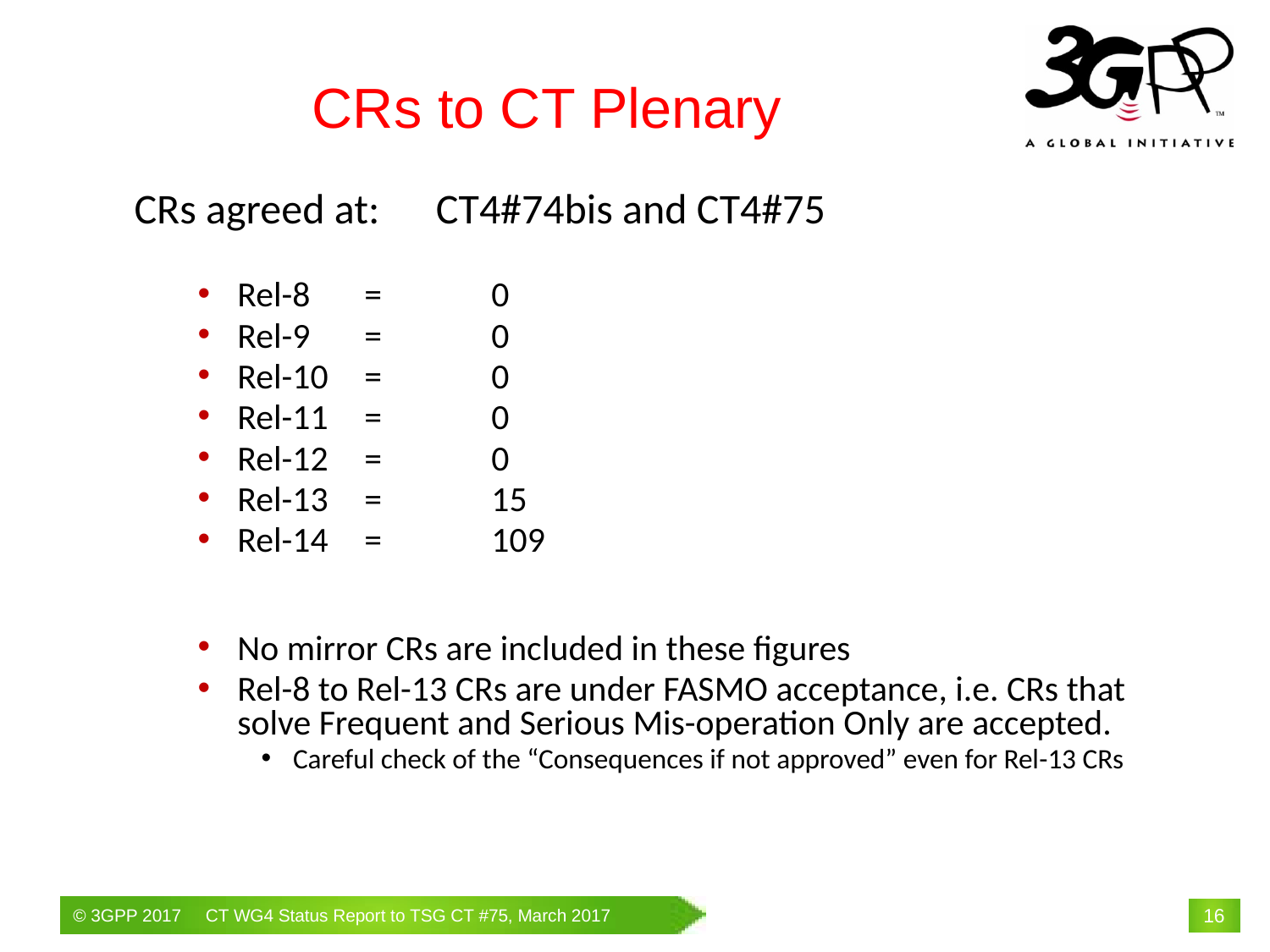

# CRs to CT Plenary
CRs agreed at:	CT4#74bis and CT4#75
Rel-8	=	0
Rel-9	=	0
Rel-10	=	0
Rel-11	=	0
Rel-12	=	0
Rel-13	=	15
Rel-14	=	109

No mirror CRs are included in these figures
Rel-8 to Rel-13 CRs are under FASMO acceptance, i.e. CRs that solve Frequent and Serious Mis-operation Only are accepted.
Careful check of the “Consequences if not approved” even for Rel-13 CRs